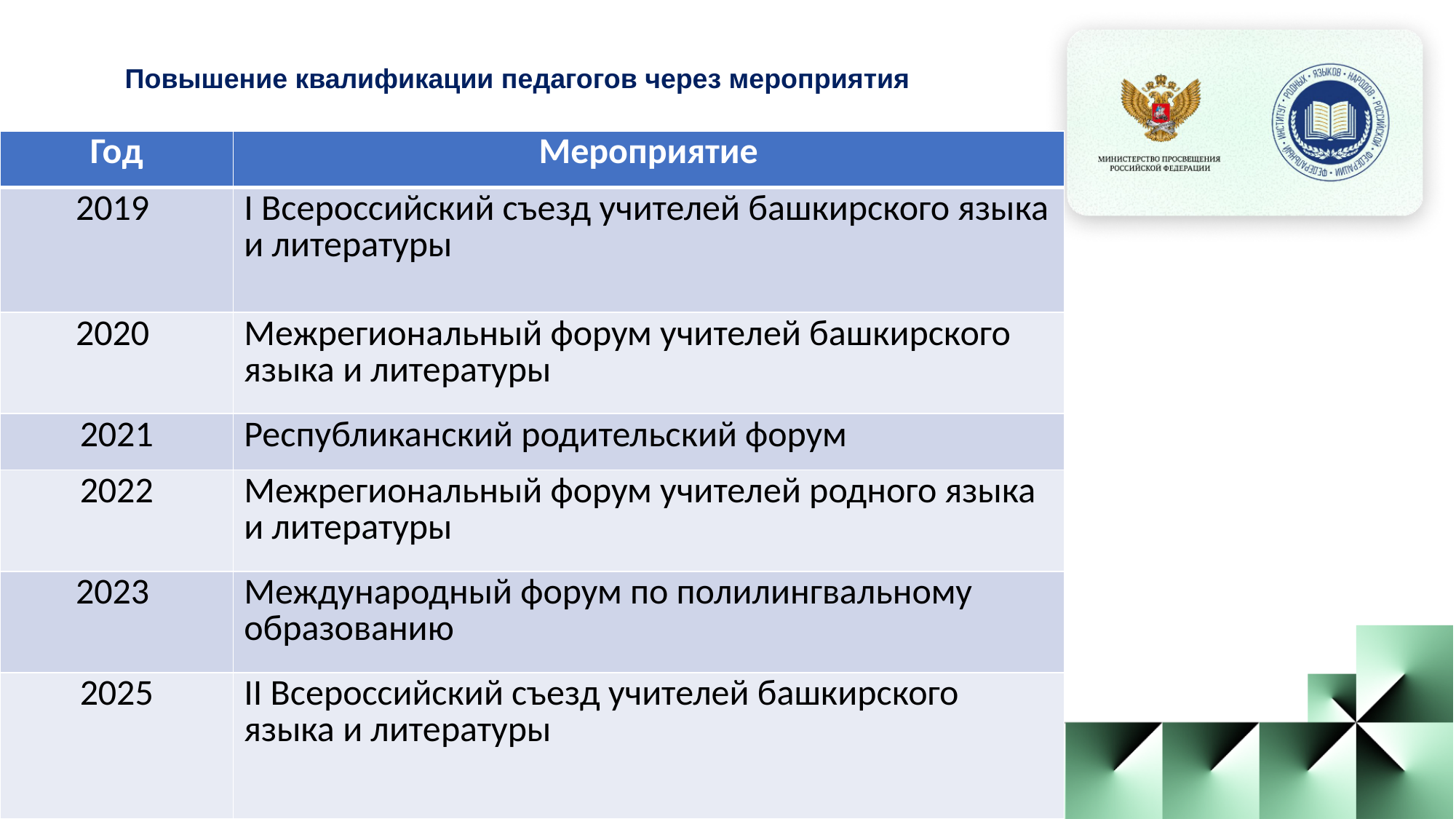

Повышение квалификации педагогов через мероприятия
| Год | Мероприятие |
| --- | --- |
| 2019 | I Всероссийский съезд учителей башкирского языка и литературы |
| 2020 | Межрегиональный форум учителей башкирского языка и литературы |
| 2021 | Республиканский родительский форум |
| 2022 | Межрегиональный форум учителей родного языка и литературы |
| 2023 | Международный форум по полилингвальному образованию |
| 2025 | II Всероссийский съезд учителей башкирского языка и литературы |